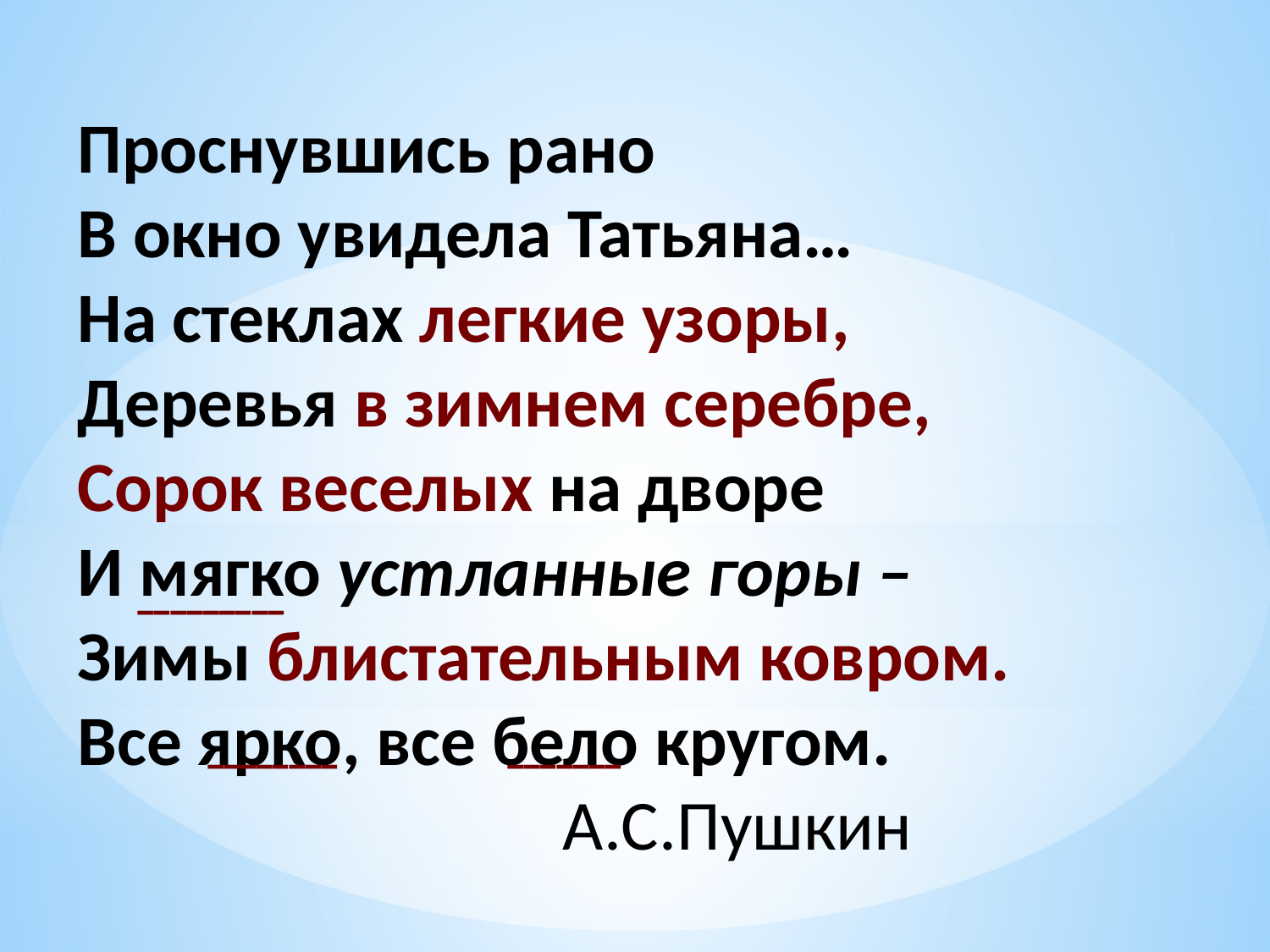

Проснувшись рано
В окно увидела Татьяна…
На стеклах легкие узоры,
Деревья в зимнем серебре,
Сорок веселых на дворе
И мягко устланные горы –
Зимы блистательным ковром.
Все ярко, все бело кругом.
                             А.С.Пушкин
_________
________
_______